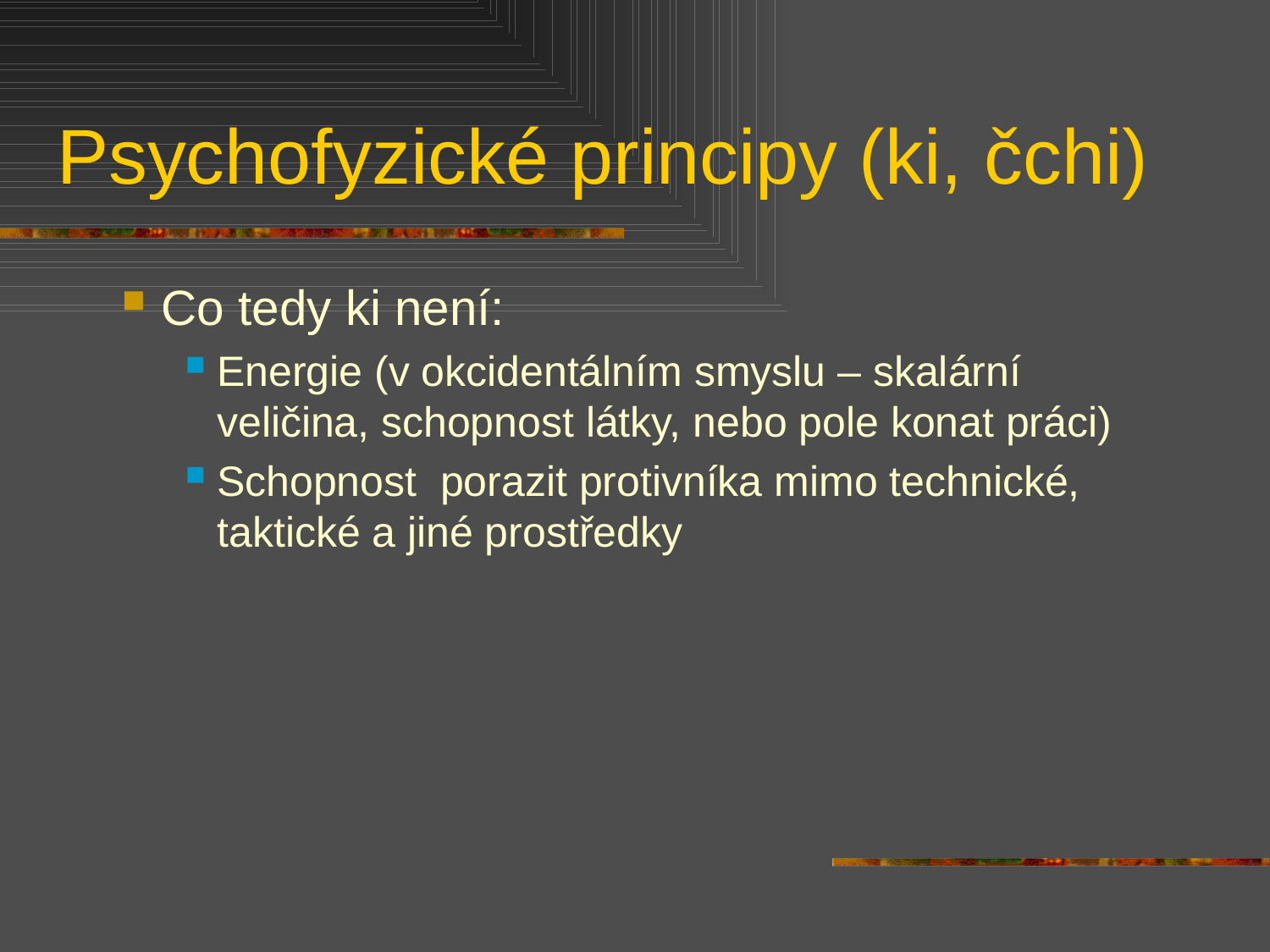

# Psychofyzické principy (ki, čchi)
Co tedy ki není:
Energie (v okcidentálním smyslu – skalární veličina, schopnost látky, nebo pole konat práci)
Schopnost  porazit protivníka mimo technické, taktické a jiné prostředky